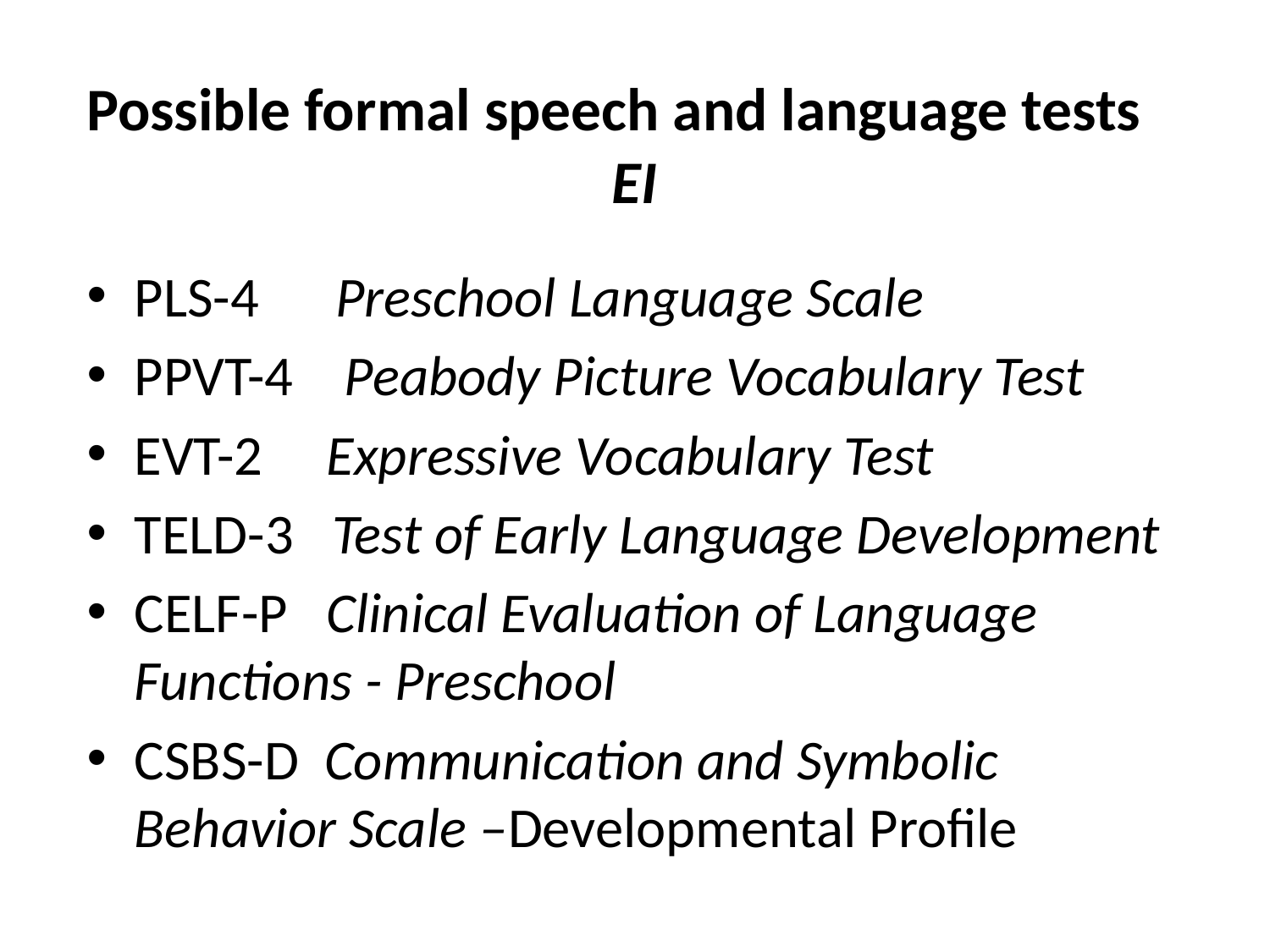

# Possible formal speech and language tests   EI
PLS-4      Preschool Language Scale
PPVT-4    Peabody Picture Vocabulary Test
EVT-2     Expressive Vocabulary Test
TELD-3   Test of Early Language Development
CELF-P   Clinical Evaluation of Language Functions - Preschool
CSBS-D  Communication and Symbolic Behavior Scale –Developmental Profile